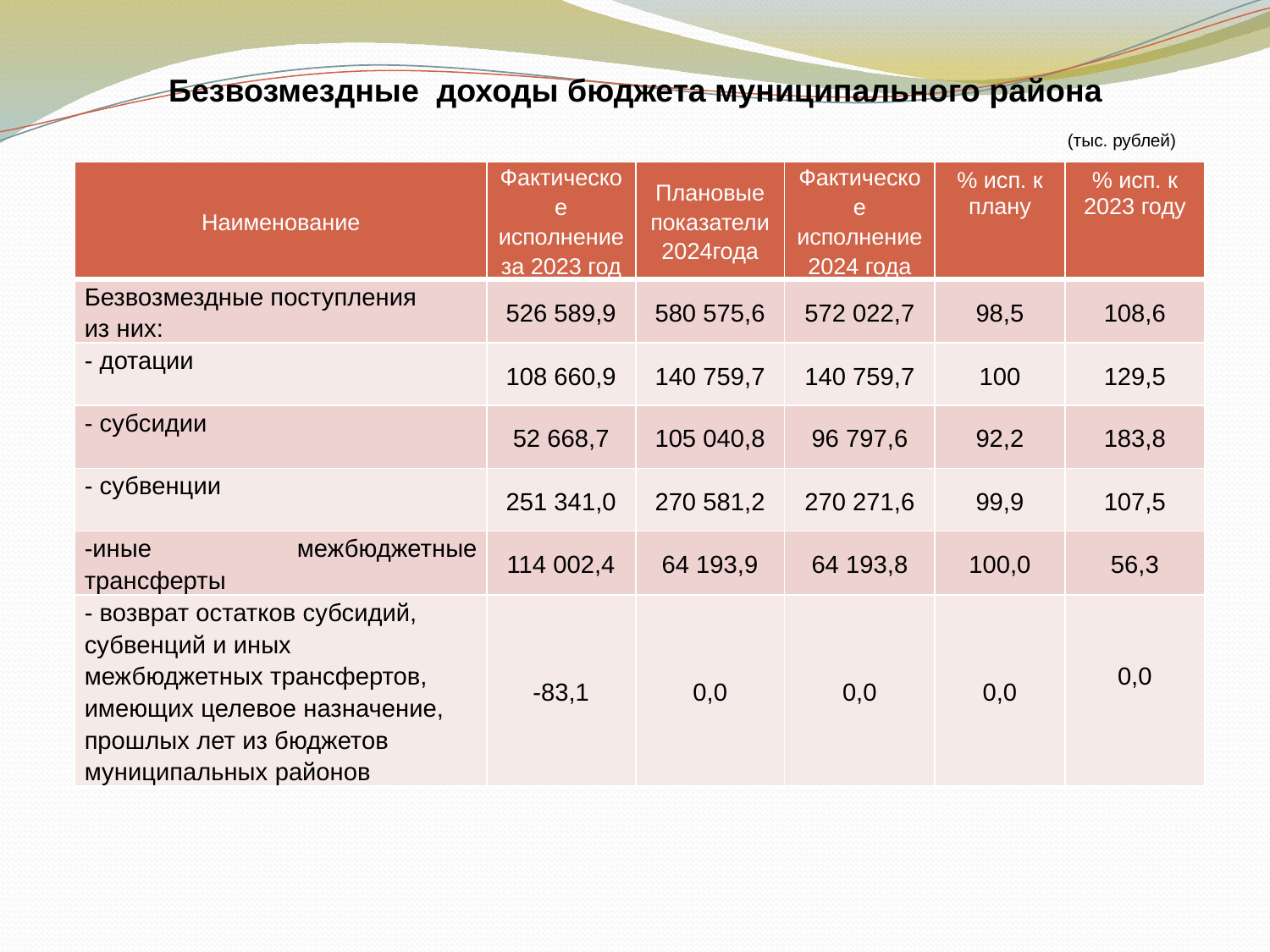

Безвозмездные  доходы бюджета муниципального района
(тыс. рублей)
| Наименование | Фактическое исполнение за 2023 год | Плановые показатели 2024года | Фактическое исполнение 2024 года | % исп. к плану | % исп. к 2023 году |
| --- | --- | --- | --- | --- | --- |
| Безвозмездные поступления из них: | 526 589,9 | 580 575,6 | 572 022,7 | 98,5 | 108,6 |
| - дотации | 108 660,9 | 140 759,7 | 140 759,7 | 100 | 129,5 |
| - субсидии | 52 668,7 | 105 040,8 | 96 797,6 | 92,2 | 183,8 |
| - субвенции | 251 341,0 | 270 581,2 | 270 271,6 | 99,9 | 107,5 |
| -иные межбюджетные трансферты | 114 002,4 | 64 193,9 | 64 193,8 | 100,0 | 56,3 |
| - возврат остатков субсидий, субвенций и иных межбюджетных трансфертов, имеющих целевое назначение, прошлых лет из бюджетов муниципальных районов | -83,1 | 0,0 | 0,0 | 0,0 | 0,0 |